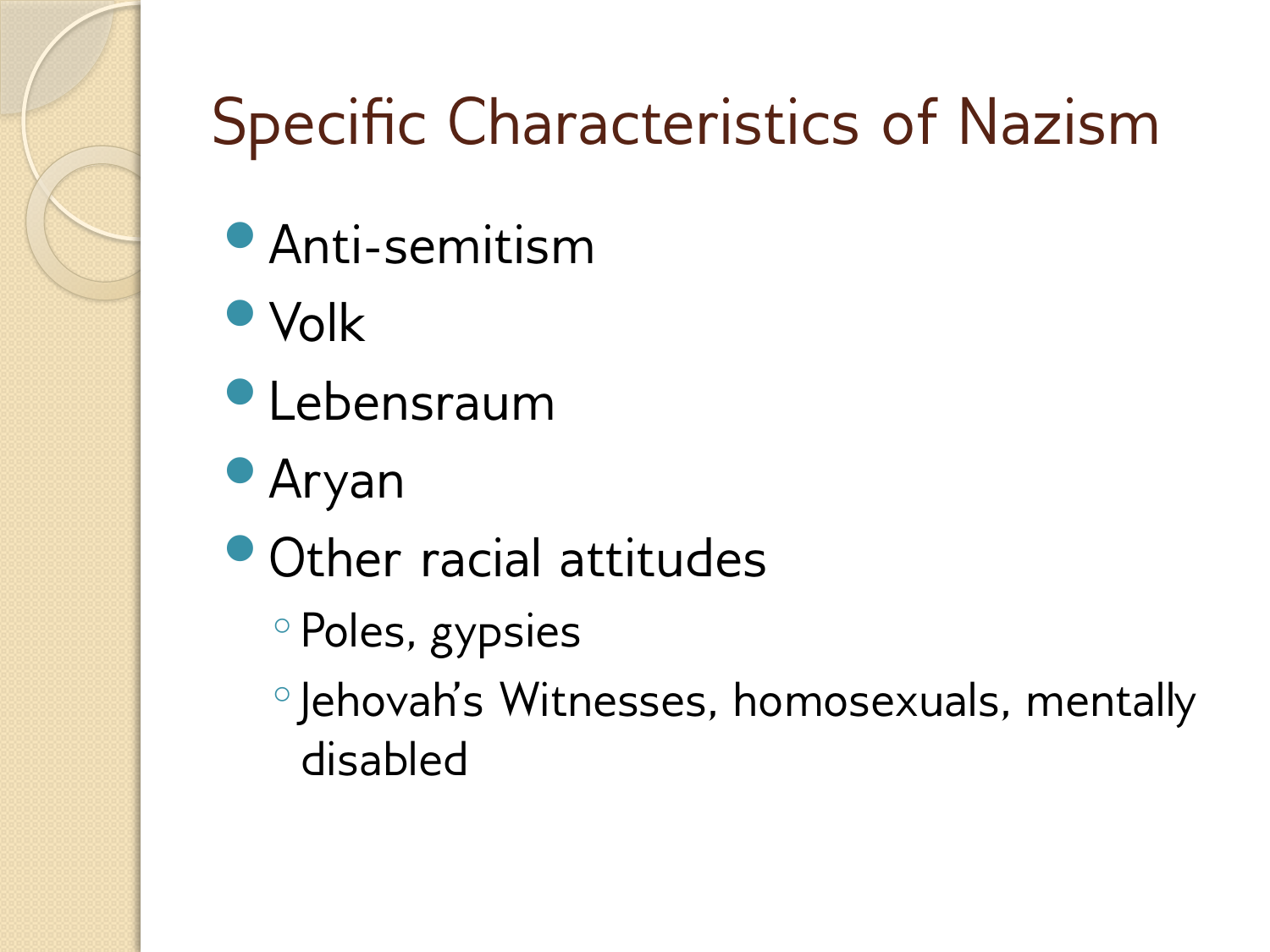

# Specific Characteristics of Nazism
Anti-semitism
Volk
Lebensraum
Aryan
Other racial attitudes
Poles, gypsies
Jehovah’s Witnesses, homosexuals, mentally disabled